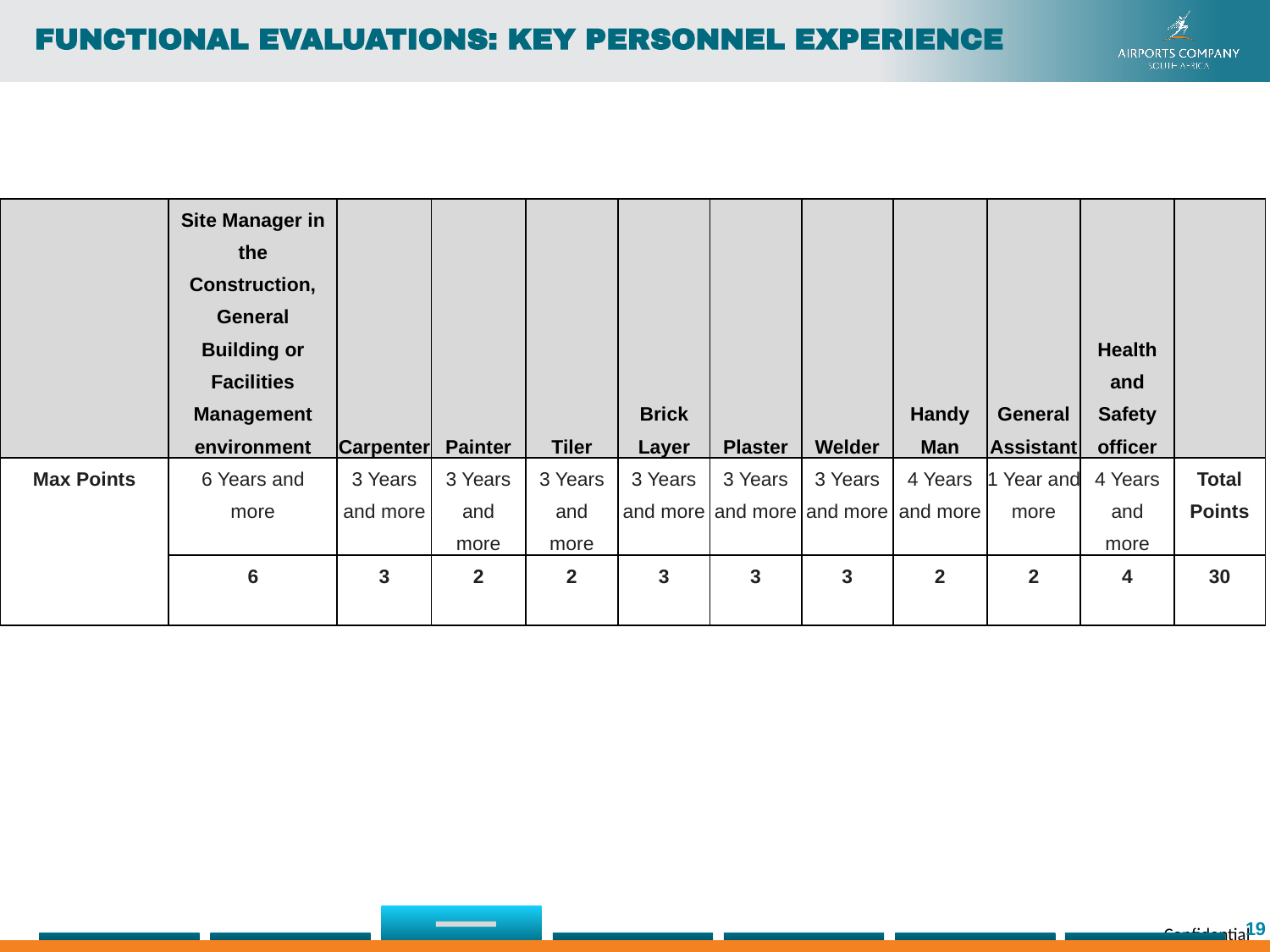

functional evaluations: key personnel experience
|  | Site Manager in the Construction, General Building or Facilities Management environment | Carpenter | Painter | Tiler | Brick Layer | Plaster | Welder | Handy Man | General Assistant | Health and Safety officer |  |
| --- | --- | --- | --- | --- | --- | --- | --- | --- | --- | --- | --- |
| Max Points | 6 Years and more | 3 Years and more | 3 Years and more | 3 Years and more | 3 Years and more | 3 Years and more | 3 Years and more | 4 Years and more | 1 Year and more | 4 Years and more | Total Points |
|  | 6 | 3 | 2 | 2 | 3 | 3 | 3 | 2 | 2 | 4 | 30 |
19